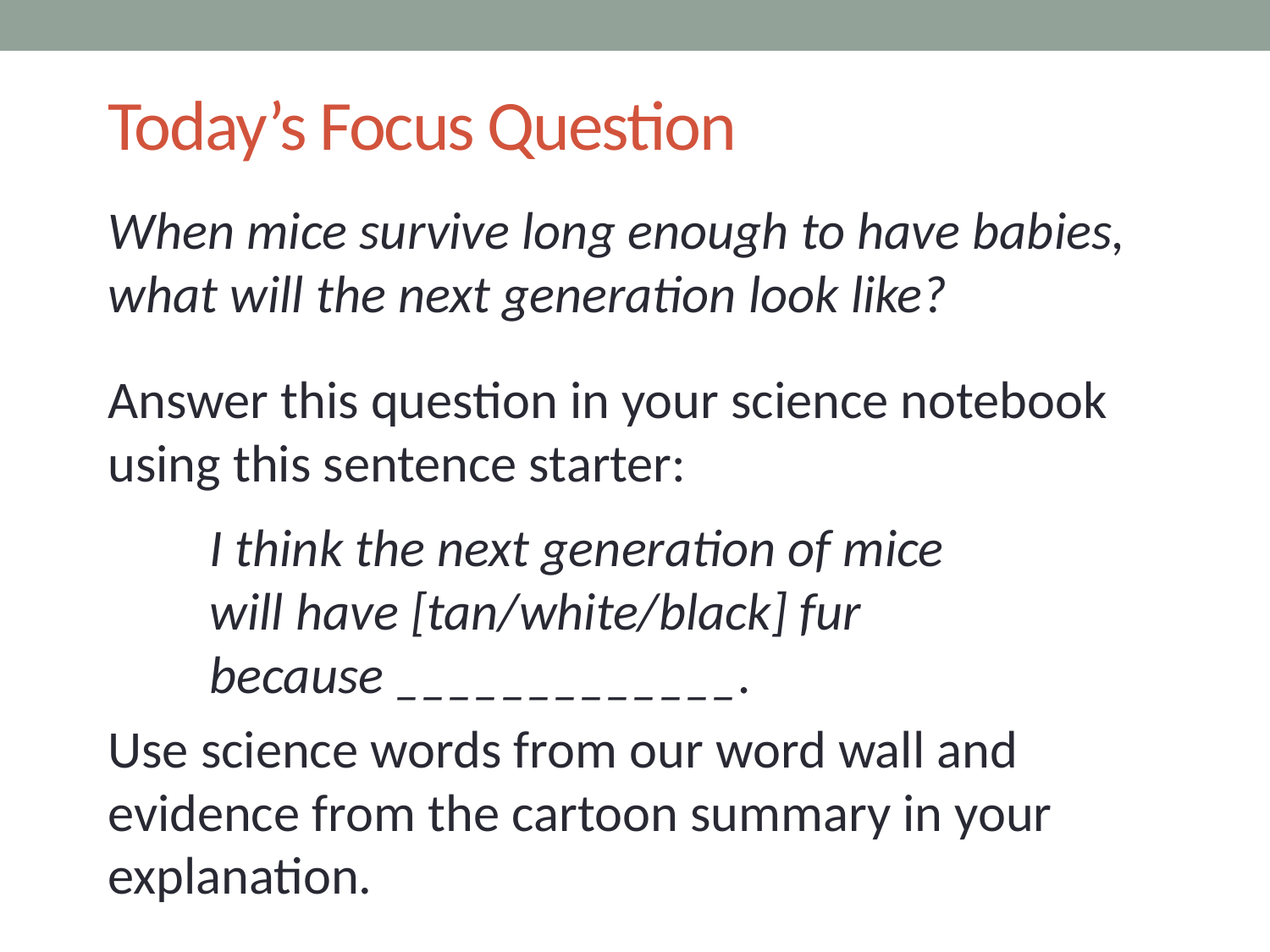

# Today’s Focus Question
When mice survive long enough to have babies, what will the next generation look like?
Answer this question in your science notebook using this sentence starter:
I think the next generation of mice
will have [tan/white/black] fur
because _____________.
Use science words from our word wall and evidence from the cartoon summary in your explanation.